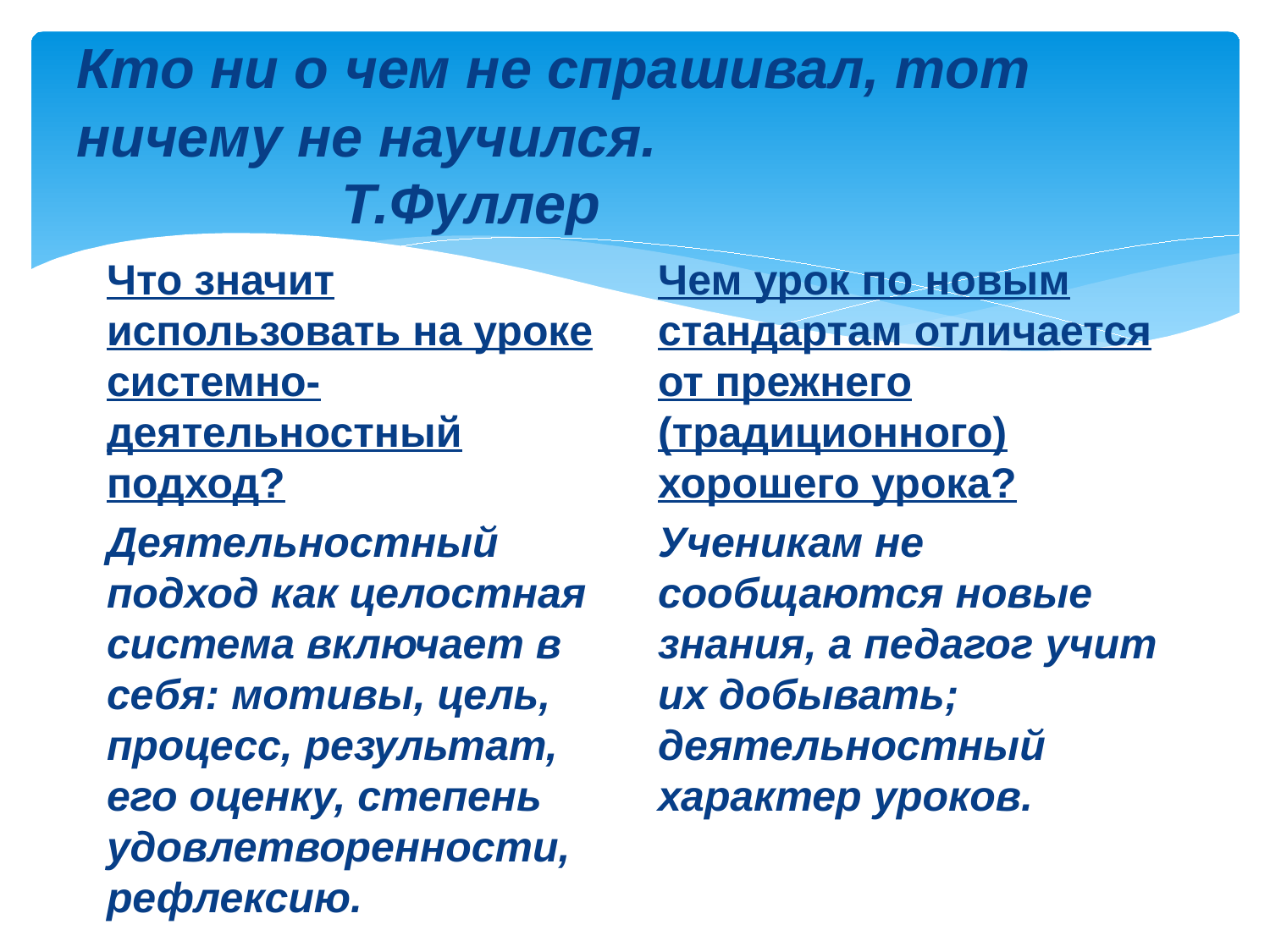

# Кто ни о чем не спрашивал, тот ничему не научился.                                                    Т.Фуллер
Что значит использовать на уроке системно-деятельностный подход?
Деятельностный подход как целостная система включает в себя: мотивы, цель, процесс, результат, его оценку, степень удовлетворенности, рефлексию.
Чем урок по новым стандартам отличается от прежнего (традиционного) хорошего урока?
Ученикам не сообщаются новые знания, а педагог учит их добывать; деятельностный характер уроков.